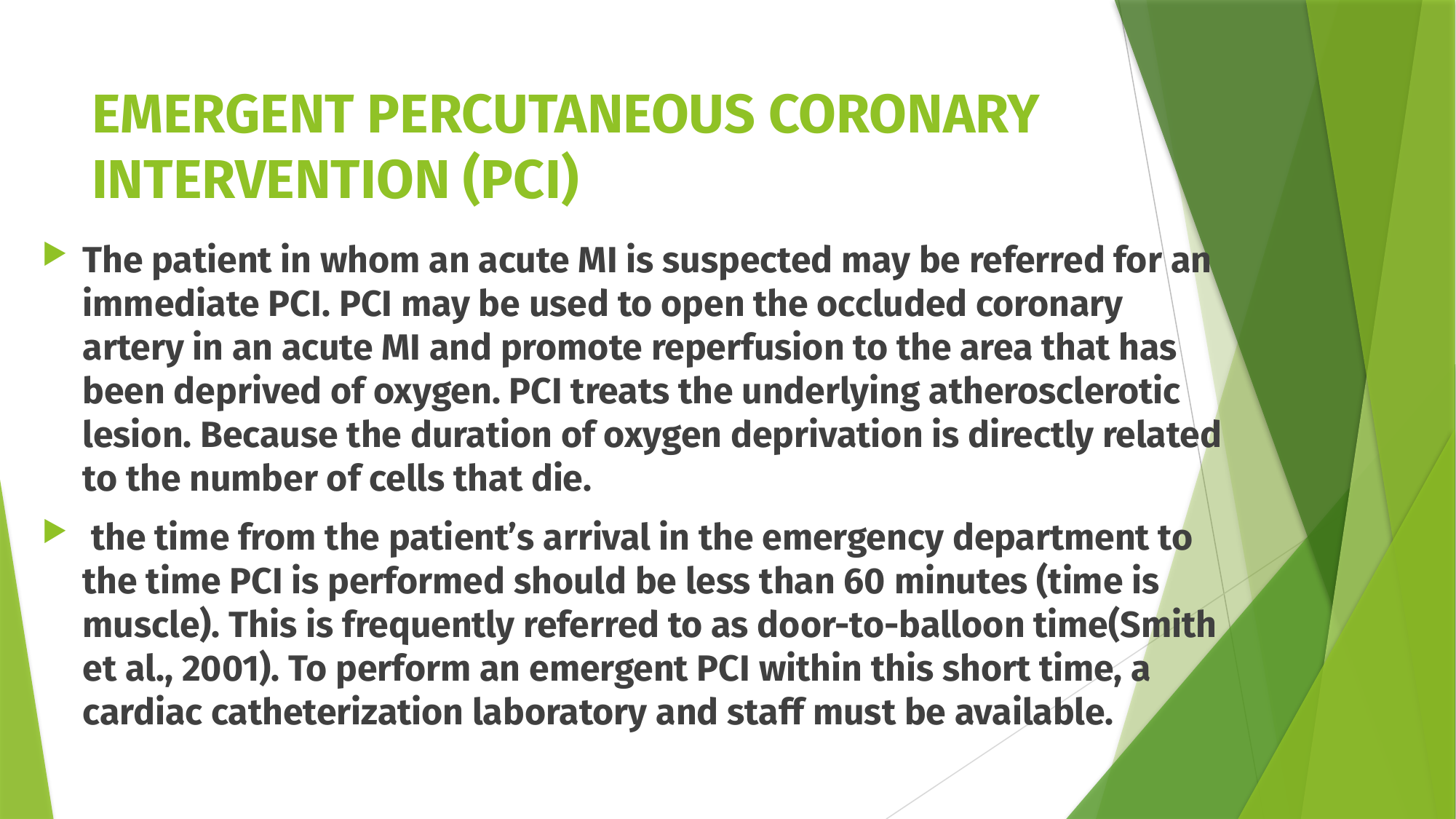

# EMERGENT PERCUTANEOUS CORONARY INTERVENTION (PCI)
The patient in whom an acute MI is suspected may be referred for an immediate PCI. PCI may be used to open the occluded coronary artery in an acute MI and promote reperfusion to the area that has been deprived of oxygen. PCI treats the underlying atherosclerotic lesion. Because the duration of oxygen deprivation is directly related to the number of cells that die.
 the time from the patient’s arrival in the emergency department to the time PCI is performed should be less than 60 minutes (time is muscle). This is frequently referred to as door-to-balloon time(Smith et al., 2001). To perform an emergent PCI within this short time, a cardiac catheterization laboratory and staff must be available.